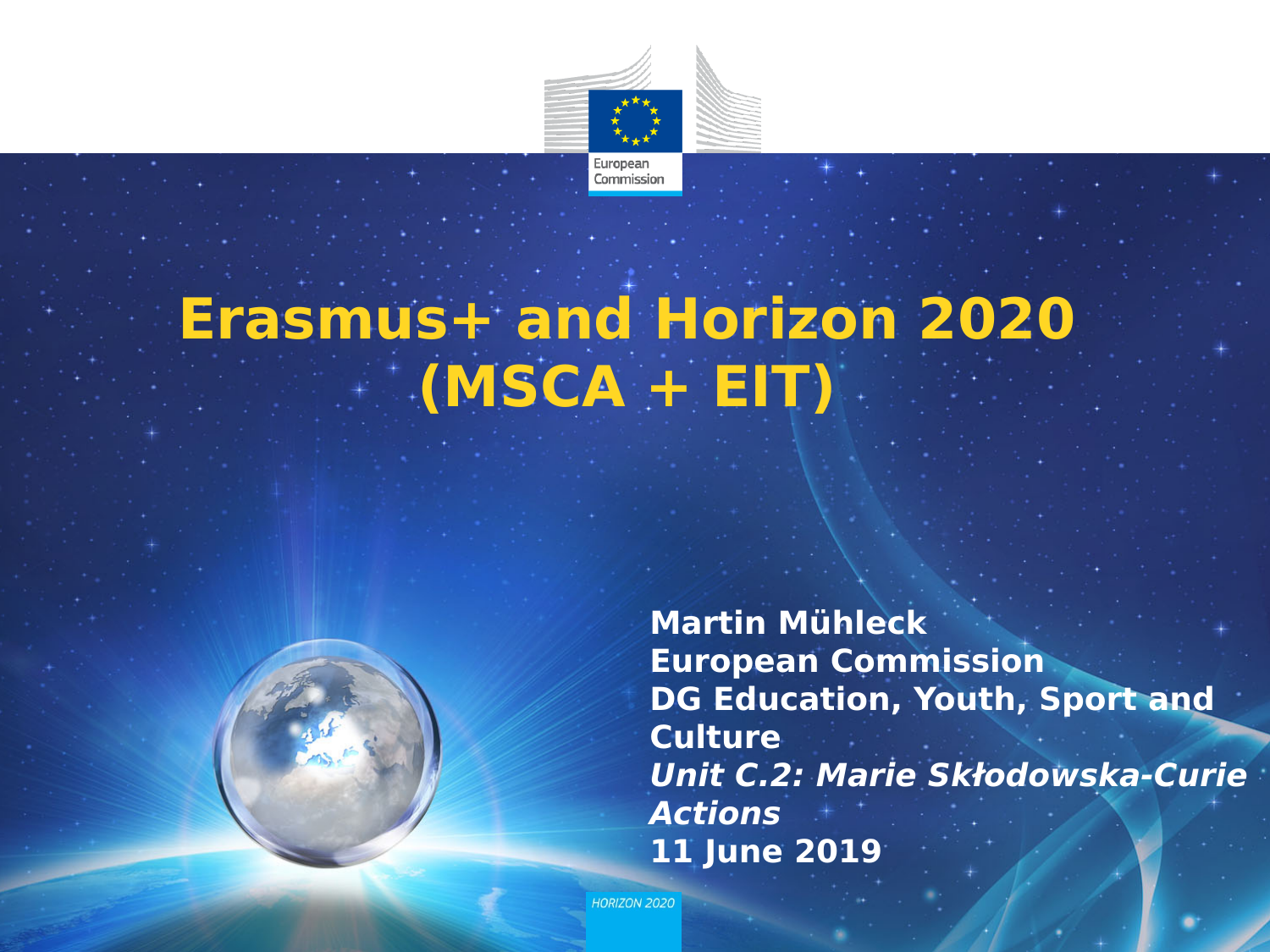

# Erasmus+ and Horizon 2020 (MSCA + EIT)
Martin Mühleck
European Commission
DG Education, Youth, Sport and Culture
Unit C.2: Marie Skłodowska-Curie Actions
11 June 2019